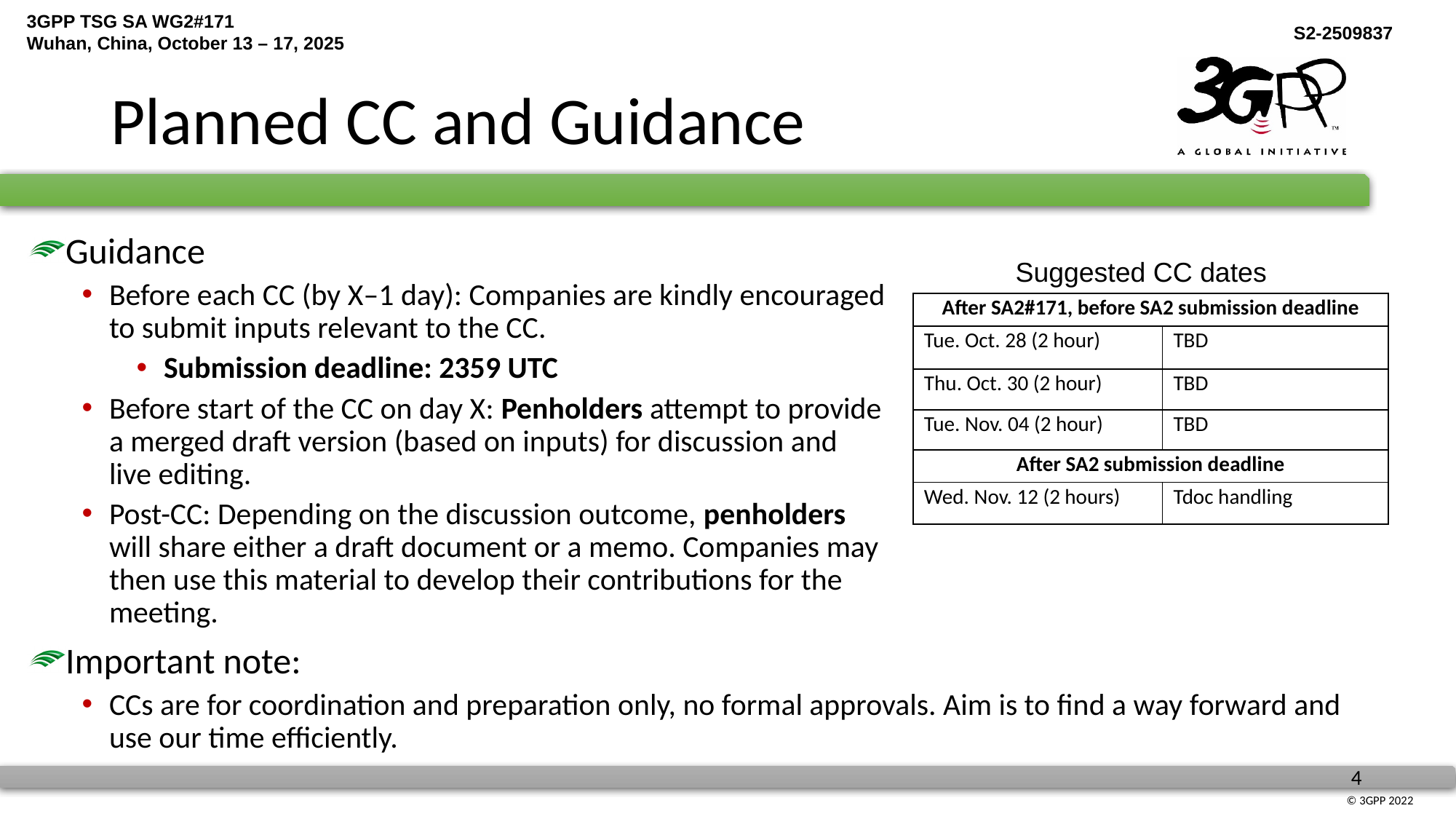

# Planned CC and Guidance
Guidance
Before each CC (by X–1 day): Companies are kindly encouraged to submit inputs relevant to the CC.
Submission deadline: 2359 UTC
Before start of the CC on day X: Penholders attempt to provide a merged draft version (based on inputs) for discussion and live editing.
Post-CC: Depending on the discussion outcome, penholders will share either a draft document or a memo. Companies may then use this material to develop their contributions for the meeting.

Suggested CC dates
| After SA2#171, before SA2 submission deadline |  |
| --- | --- |
| Tue. Oct. 28 (2 hour) | TBD |
| Thu. Oct. 30 (2 hour) | TBD |
| Tue. Nov. 04 (2 hour) | TBD |
| After SA2 submission deadline |  |
| Wed. Nov. 12 (2 hours) | Tdoc handling |
Important note:
CCs are for coordination and preparation only, no formal approvals. Aim is to find a way forward and use our time efficiently.